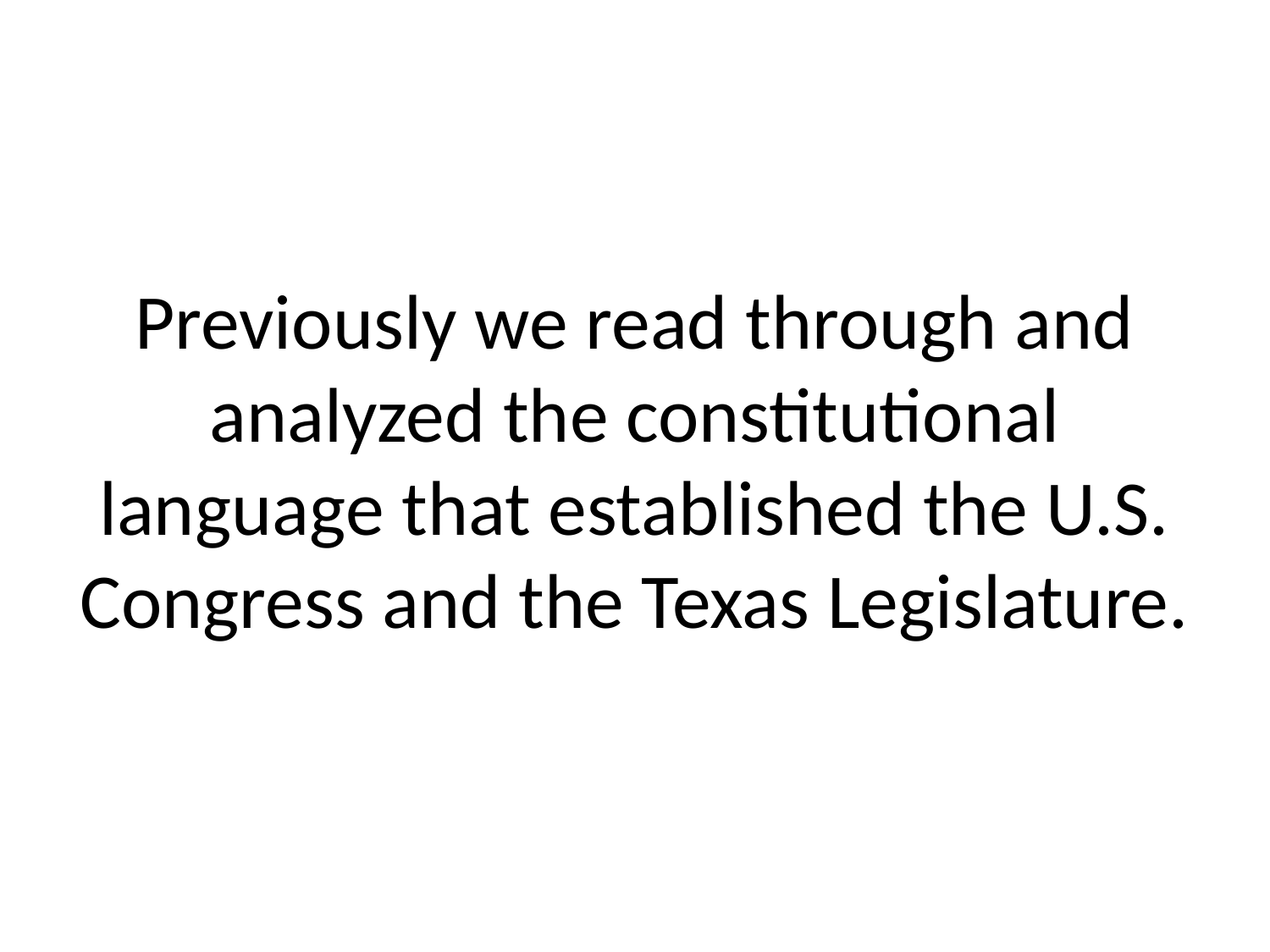

# Previously we read through and analyzed the constitutional language that established the U.S. Congress and the Texas Legislature.